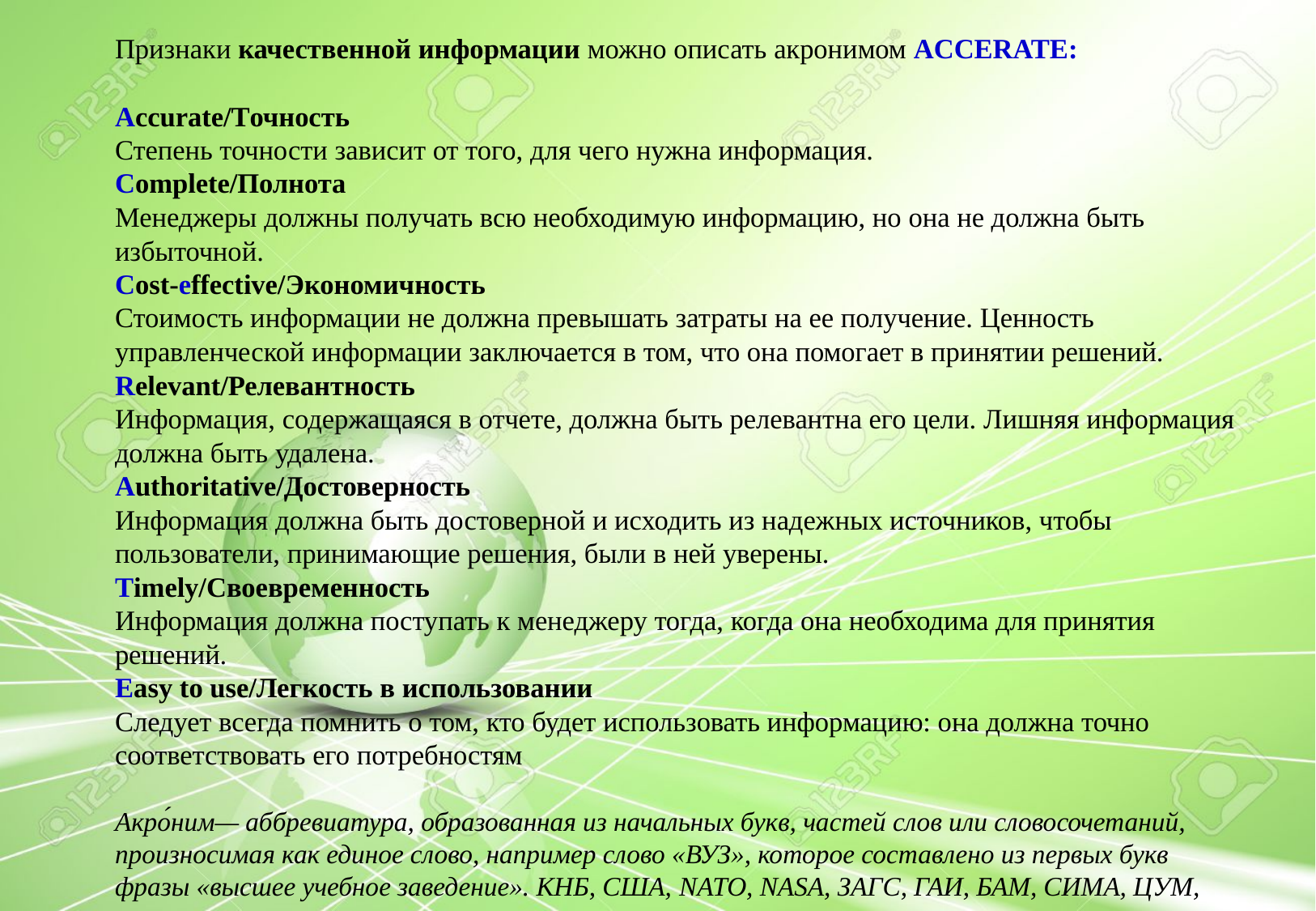

Признаки качественной информации можно описать акронимом ACCERATE:

Accurate/Tочность
Степень точности зависит от того, для чего нужна информация.
Complete/Полнота
Менеджеры должны получать всю необходимую информацию, но она не должна быть избыточной.
Cost-effective/Экономичность
Стоимость информации не должна превышать затраты на ее получение. Ценность управленческой информации заключается в том, что она помогает в принятии решений.
Relevant/Релевантность
Информация, содержащаяся в отчете, должна быть релевантна его цели. Лишняя информация должна быть удалена.
Authoritative/Достоверность
Информация должна быть достоверной и исходить из надежных источников, чтобы пользователи, принимающие решения, были в ней уверены.
Timely/Своевременность
Информация должна поступать к менеджеру тогда, когда она необходима для принятия решений.
Easy to use/Легкость в использовании
Следует всегда помнить о том, кто будет использовать информацию: она должна точно соответствовать его потребностям

Акро́ним— аббревиатура, образованная из начальных букв, частей слов или словосочетаний, произносимая как единое слово, например слово «ВУЗ», которое составлено из первых букв фразы «высшее учебное заведение». КНБ, США, NATO, NASA, ЗАГС, ГАИ, БАМ, СИМА, ЦУМ,